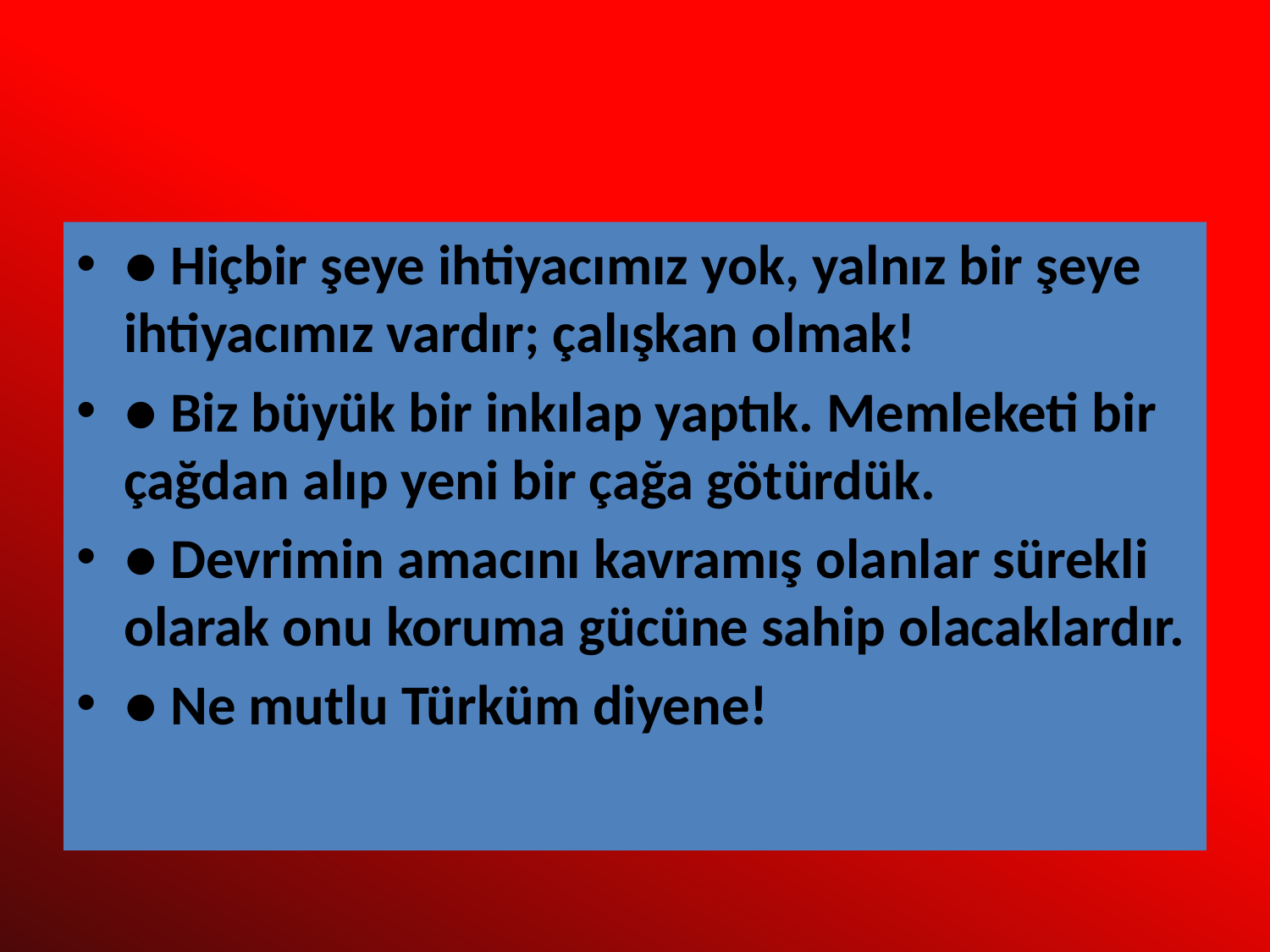

● Hiçbir şeye ihtiyacımız yok, yalnız bir şeye ihtiyacımız vardır; çalışkan olmak!
● Biz büyük bir inkılap yaptık. Memleketi bir çağdan alıp yeni bir çağa götürdük.
● Devrimin amacını kavramış olanlar sürekli olarak onu koruma gücüne sahip olacaklardır.
● Ne mutlu Türküm diyene!